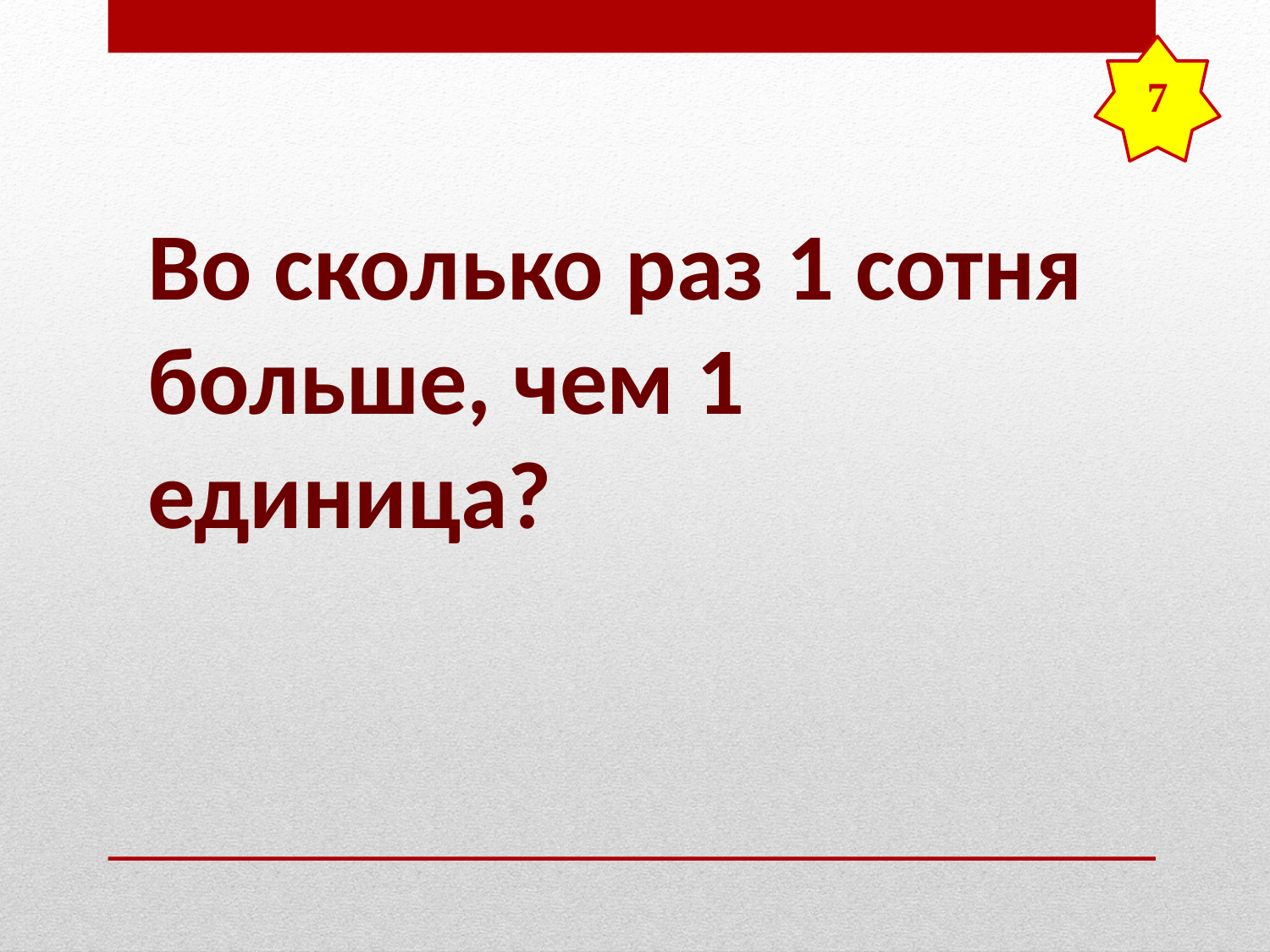

7
# Во сколько раз 1 сотня больше, чем 1 единица?